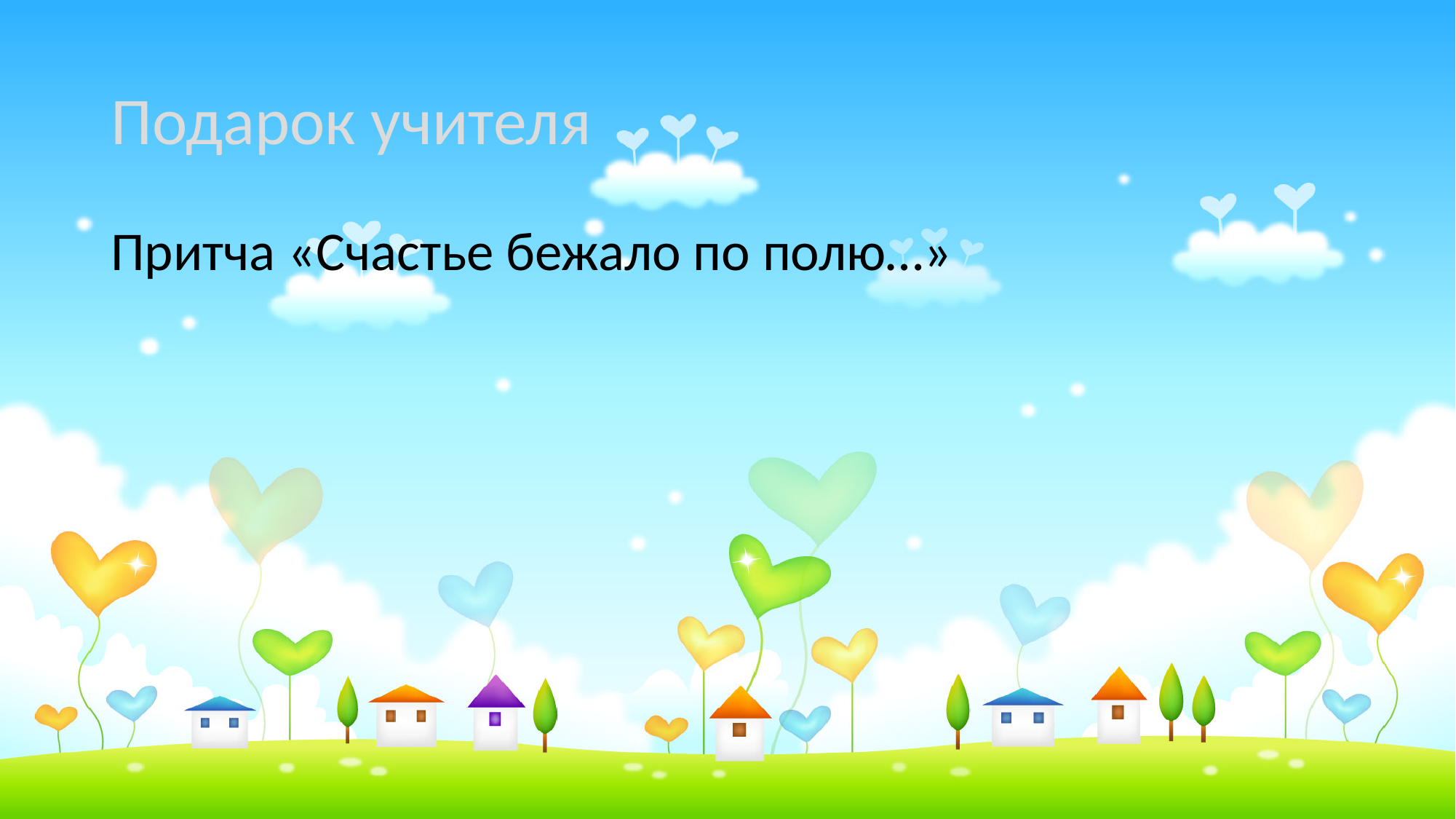

# Подарок учителя
Притча «Счастье бежало по полю…»